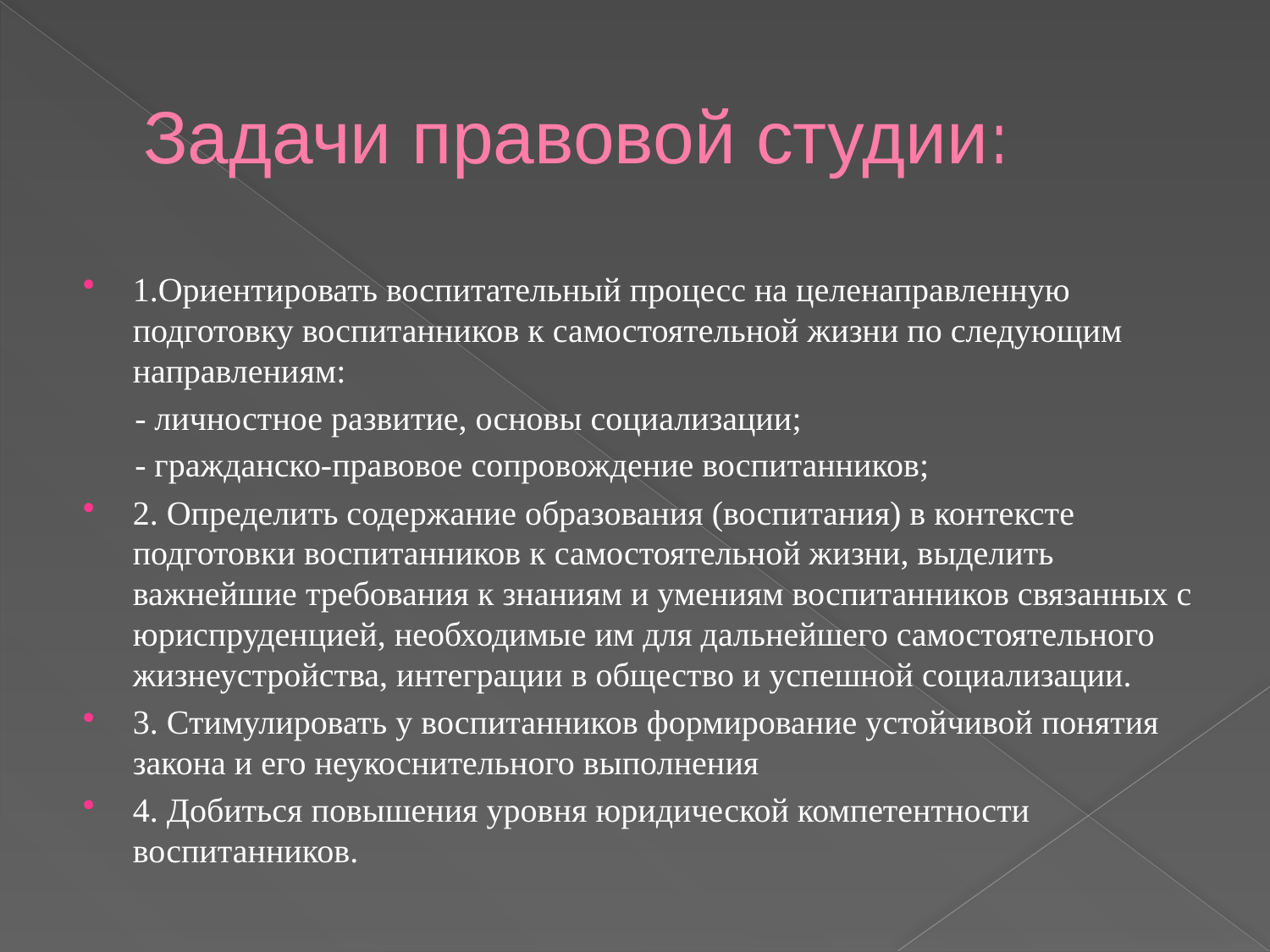

# Задачи правовой студии:
1.Ориентировать воспитательный процесс на целенаправленную подготовку воспитанников к самостоятельной жизни по следующим направлениям:
      - личностное развитие, основы социализации;
      - гражданско-правовое сопровождение воспитанников;
2. Определить содержание образования (воспитания) в контексте подготовки воспитанников к самостоятельной жизни, выделить важнейшие требования к знаниям и умениям воспитанников связанных с юриспруденцией, необходимые им для дальнейшего самостоятельного жизнеустройства, интеграции в общество и успешной социализации.
3. Стимулировать у воспитанников формирование устойчивой понятия закона и его неукоснительного выполнения
4. Добиться повышения уровня юридической компетентности воспитанников.